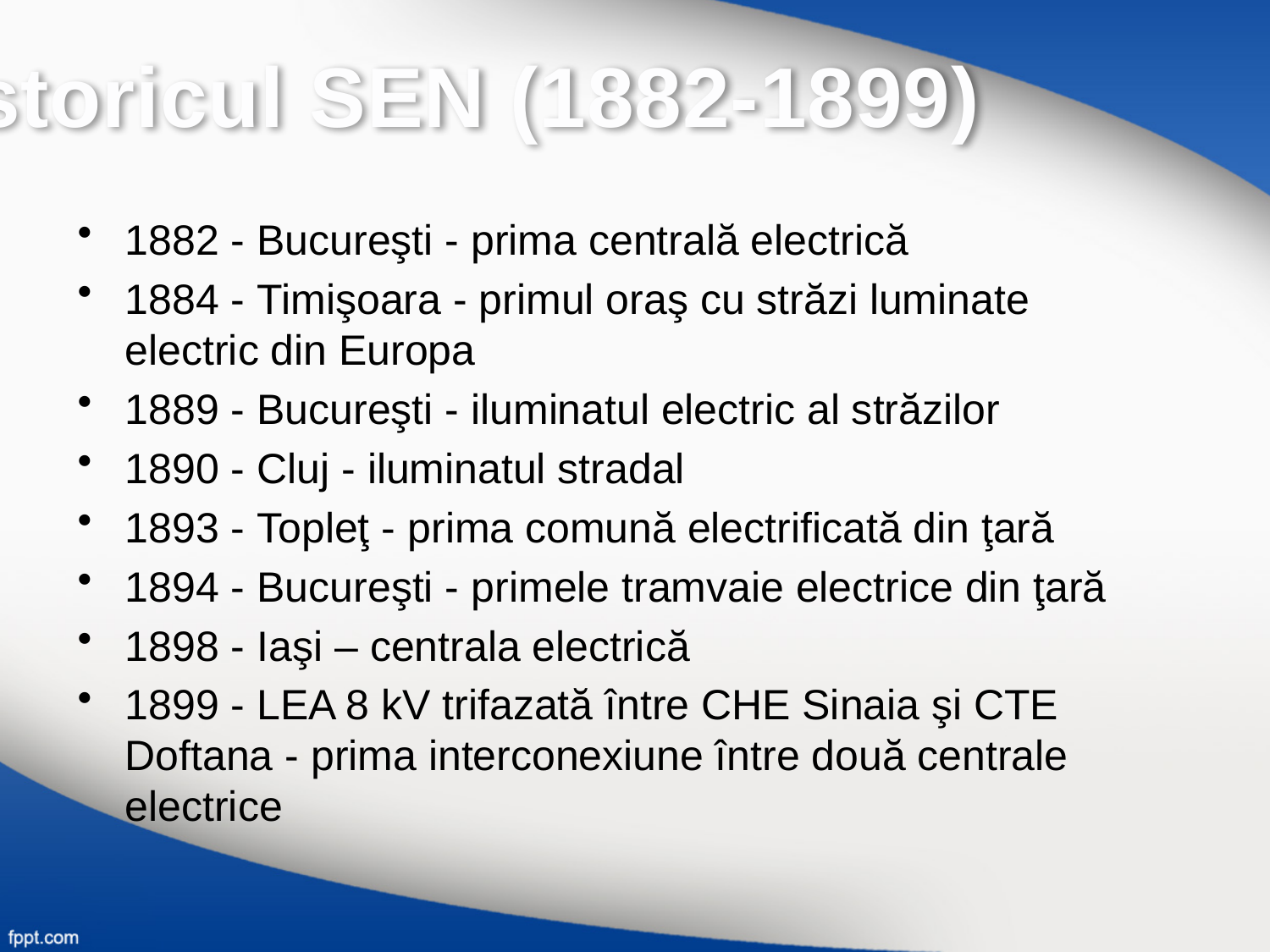

Istoricul SEN (1882-1899)
1882 - Bucureşti - prima centrală electrică
1884 - Timişoara - primul oraş cu străzi luminate electric din Europa
1889 - Bucureşti - iluminatul electric al străzilor
1890 - Cluj - iluminatul stradal
1893 - Topleţ - prima comună electrificată din ţară
1894 - Bucureşti - primele tramvaie electrice din ţară
1898 - Iaşi – centrala electrică
1899 - LEA 8 kV trifazată între CHE Sinaia şi CTE Doftana - prima interconexiune între două centrale electrice